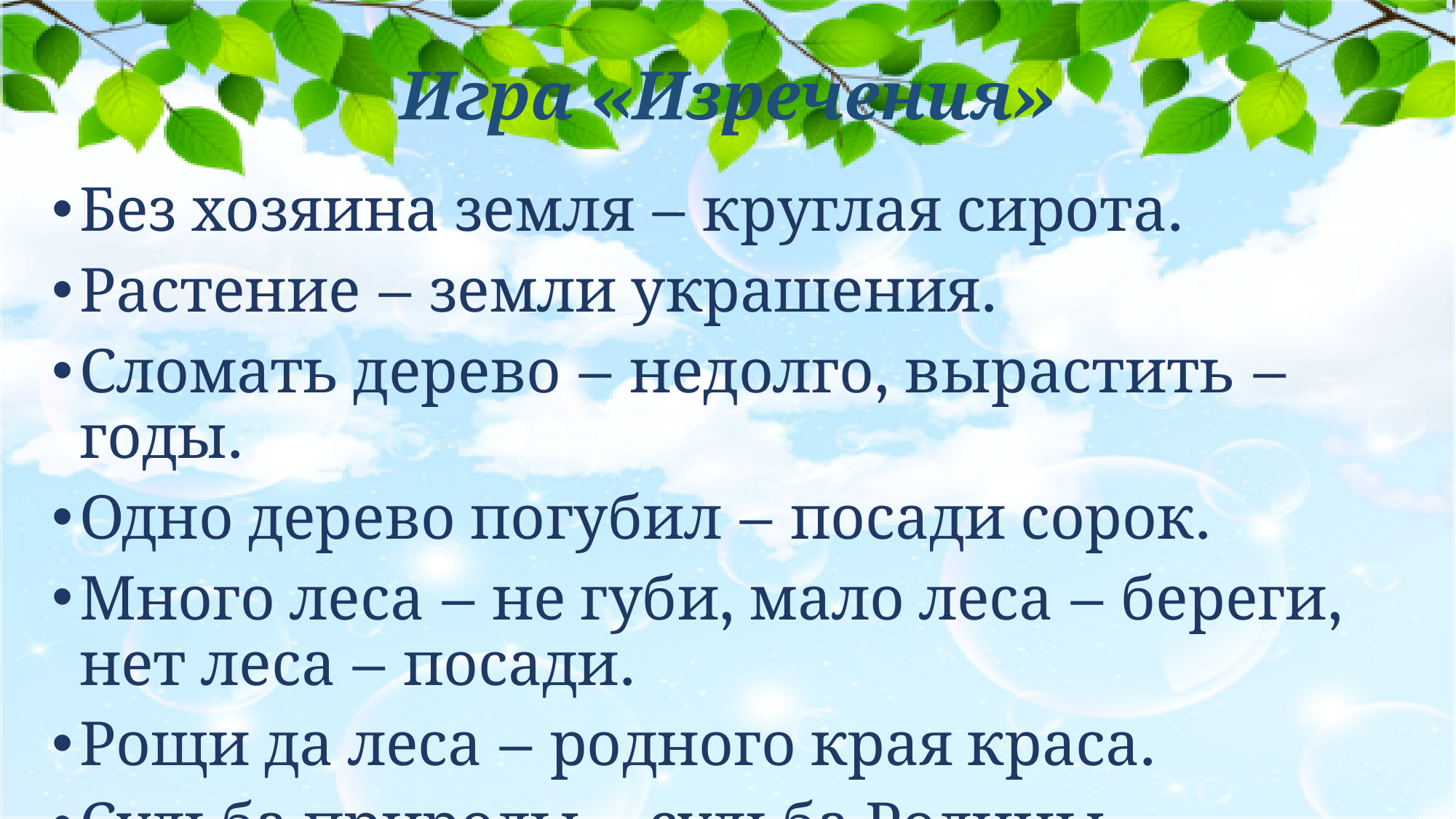

# Игра «Изречения»
Без хозяина земля – круглая сирота.
Растение – земли украшения.
Сломать дерево – недолго, вырастить – годы.
Одно дерево погубил – посади сорок.
Много леса – не губи, мало леса – береги, нет леса – посади.
Рощи да леса – родного края краса.
Судьба природы – судьба Родины.